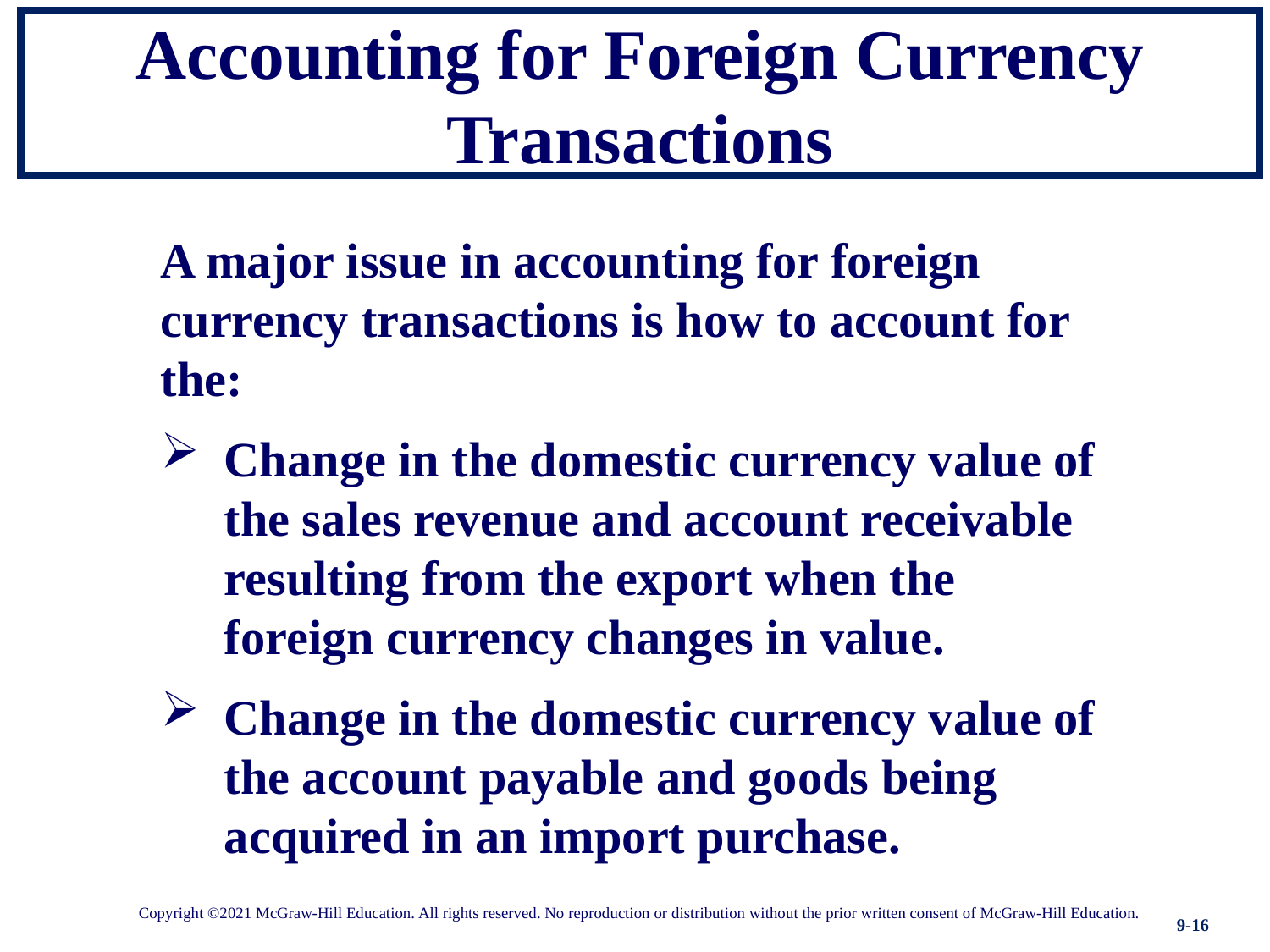

# Accounting for Foreign Currency Transactions

A major issue in accounting for foreign currency transactions is how to account for the:
Change in the domestic currency value of the sales revenue and account receivable resulting from the export when the foreign currency changes in value.
Change in the domestic currency value of the account payable and goods being acquired in an import purchase.

Copyright ©2021 McGraw-Hill Education. All rights reserved. No reproduction or distribution without the prior written consent of McGraw-Hill Education.
9-16